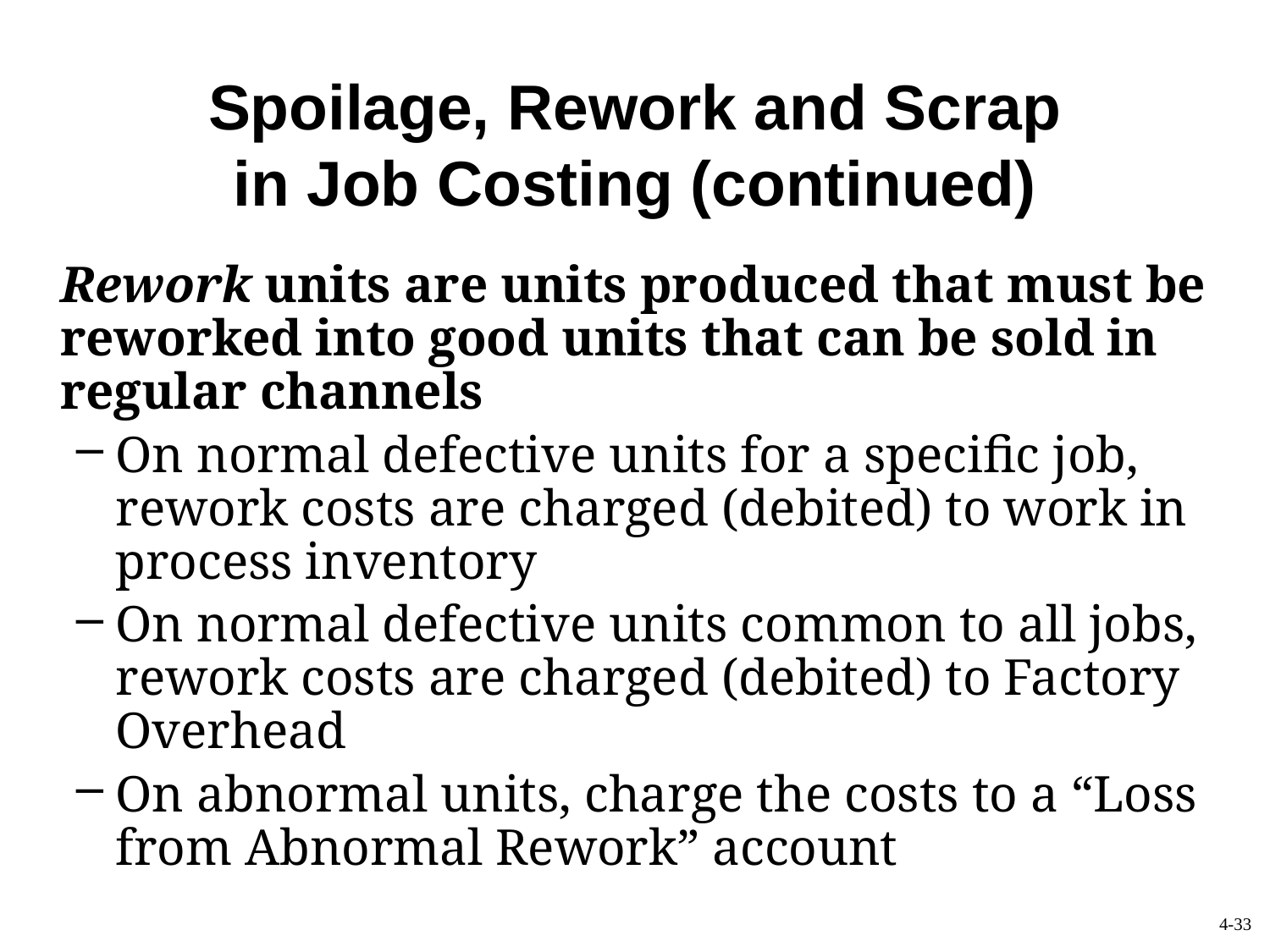

Spoilage, Rework and Scrap in Job Costing (continued)

	Rework units are units produced that must be reworked into good units that can be sold in regular channels
On normal defective units for a specific job, rework costs are charged (debited) to work in process inventory
On normal defective units common to all jobs, rework costs are charged (debited) to Factory Overhead
On abnormal units, charge the costs to a “Loss from Abnormal Rework” account

4-33